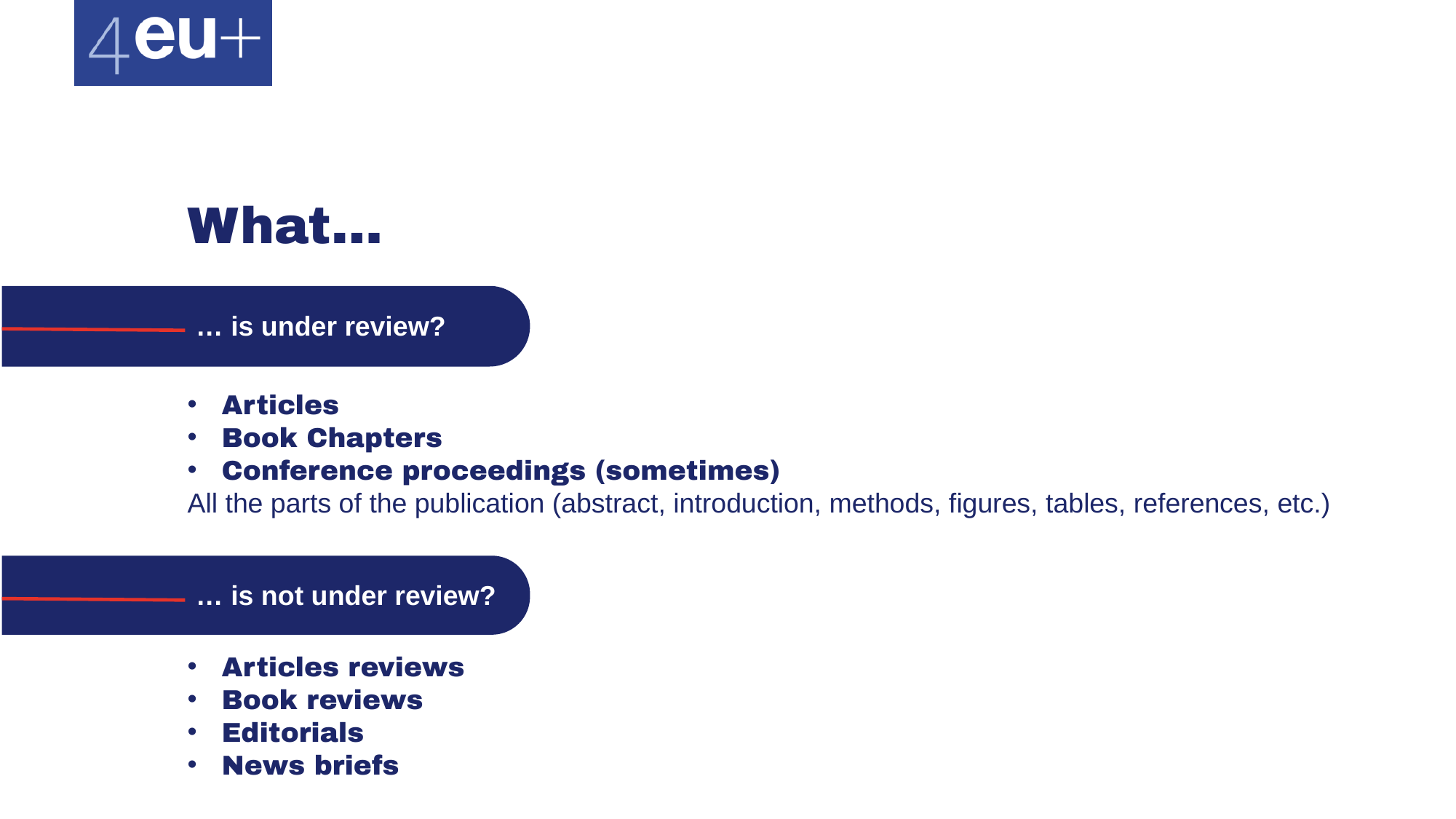

# What…

Articles
Book Chapters
Conference proceedings (sometimes)
All the parts of the publication (abstract, introduction, methods, figures, tables, references, etc.)

Articles reviews
Book reviews
Editorials
News briefs

… is under review?

… is not under review?